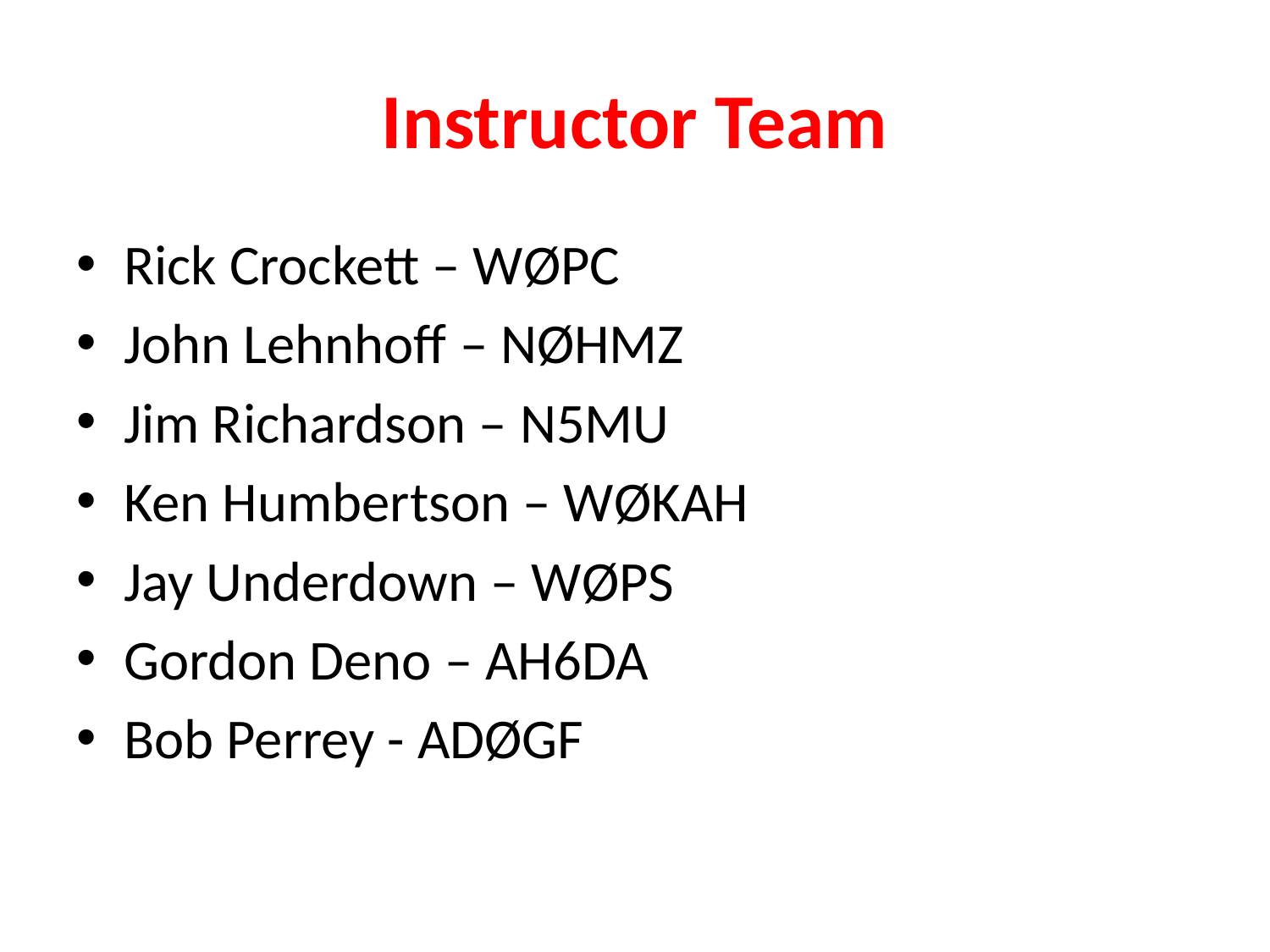

# Instructor Team
Rick Crockett – WØPC
John Lehnhoff – NØHMZ
Jim Richardson – N5MU
Ken Humbertson – WØKAH
Jay Underdown – WØPS
Gordon Deno – AH6DA
Bob Perrey - ADØGF